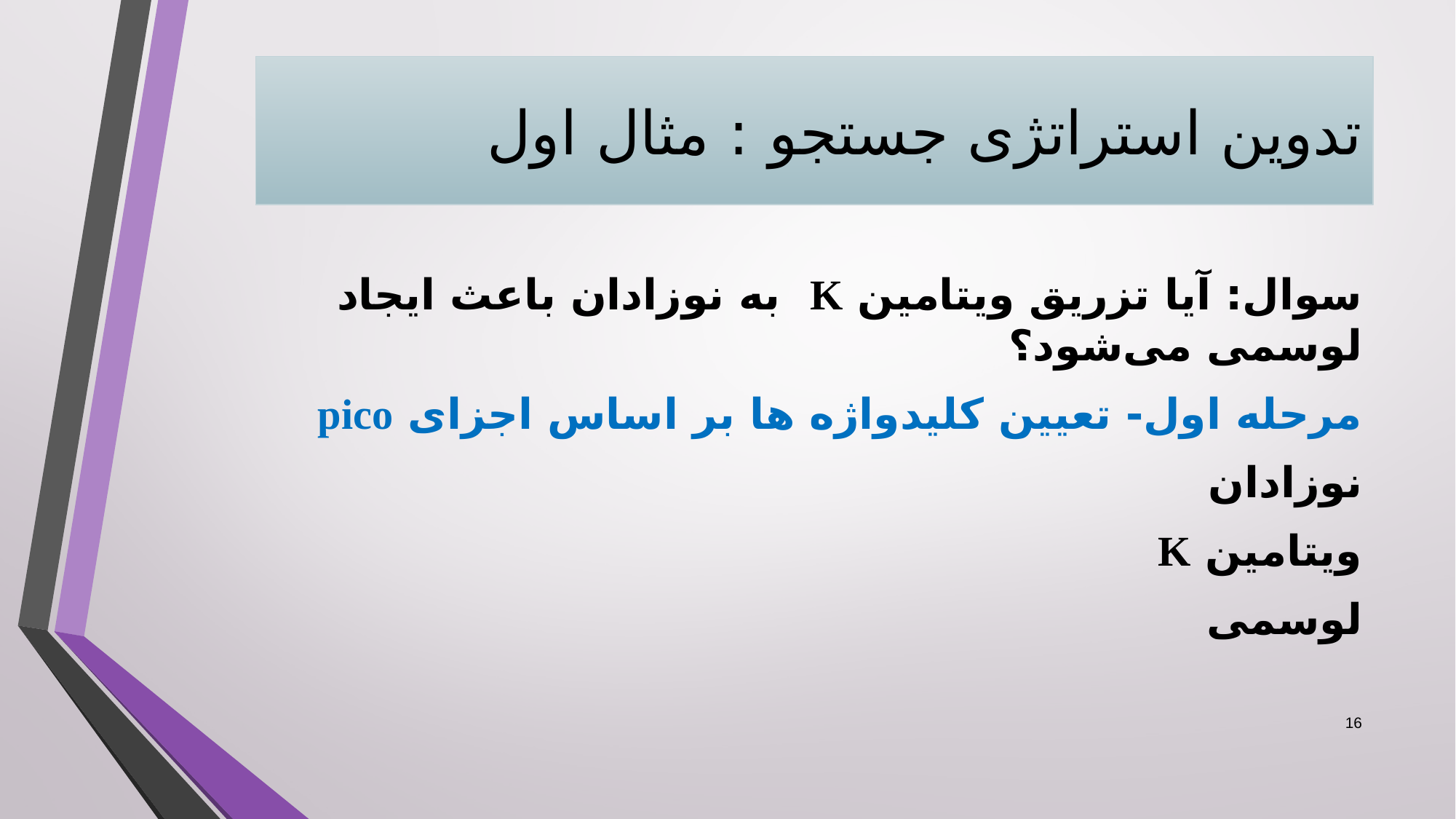

# تدوین استراتژی جستجو : مثال اول
سوال: آیا تزریق ویتامین K  به نوزادان باعث ایجاد لوسمی می‌شود؟
مرحله اول- تعیین کلیدواژه ها بر اساس اجزای pico
نوزادان
ویتامین K
لوسمی
16